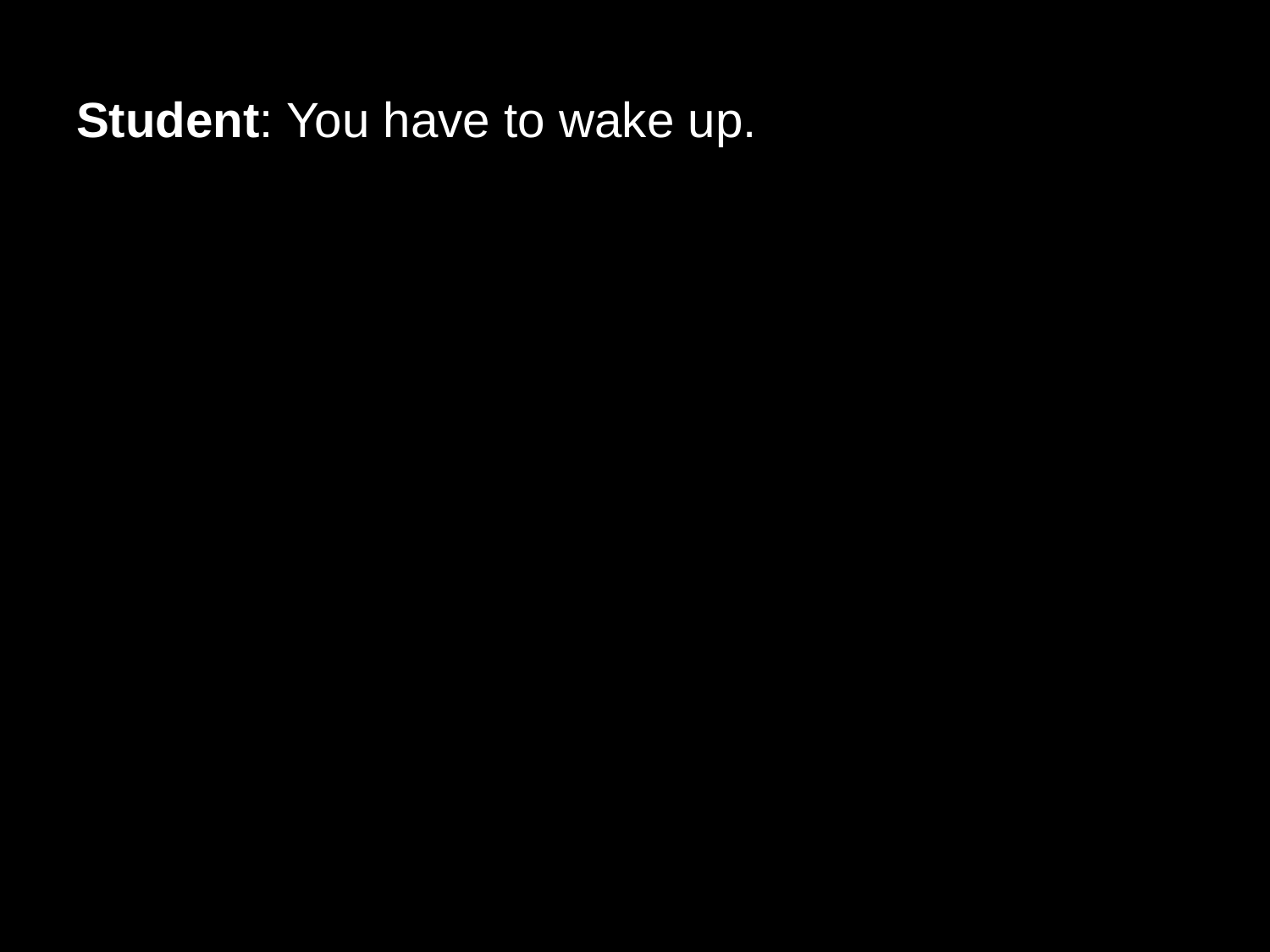

# Student: You have to wake up.